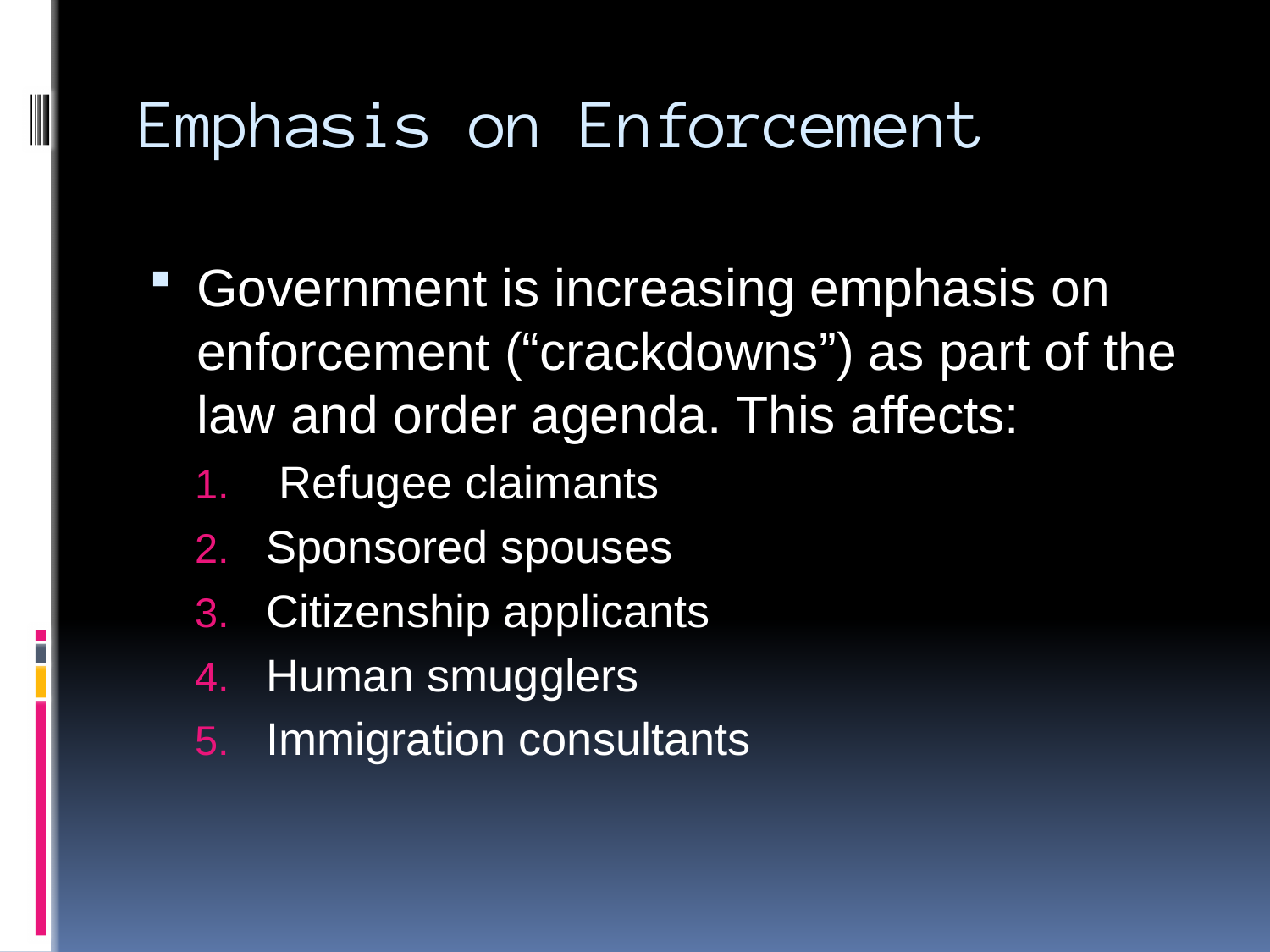

# Emphasis on Enforcement
Government is increasing emphasis on enforcement (“crackdowns”) as part of the law and order agenda. This affects:
 Refugee claimants
Sponsored spouses
Citizenship applicants
Human smugglers
Immigration consultants